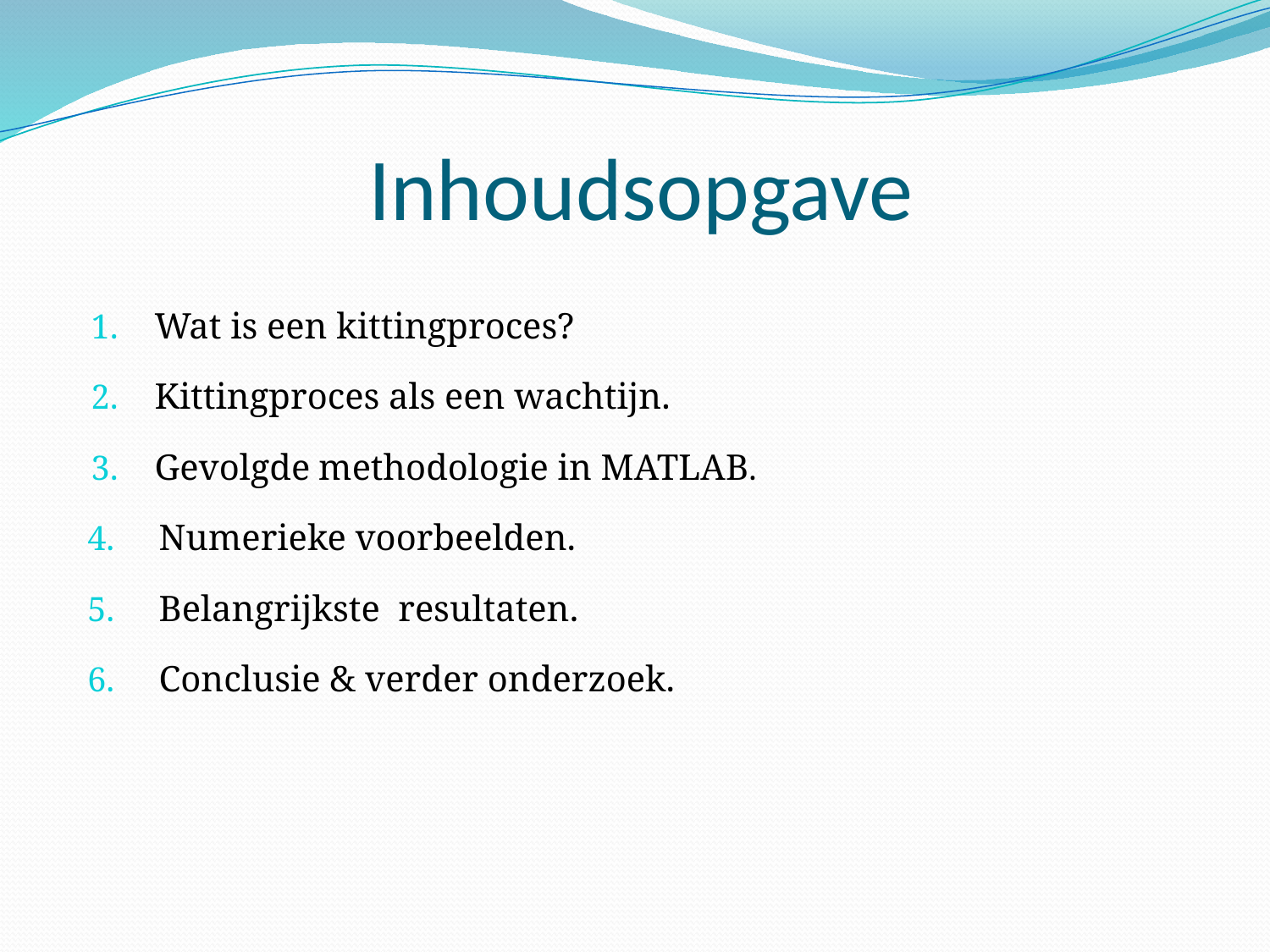

# Inhoudsopgave
Wat is een kittingproces?
Kittingproces als een wachtijn.
Gevolgde methodologie in MATLAB.
Numerieke voorbeelden.
Belangrijkste  resultaten.
Conclusie & verder onderzoek.